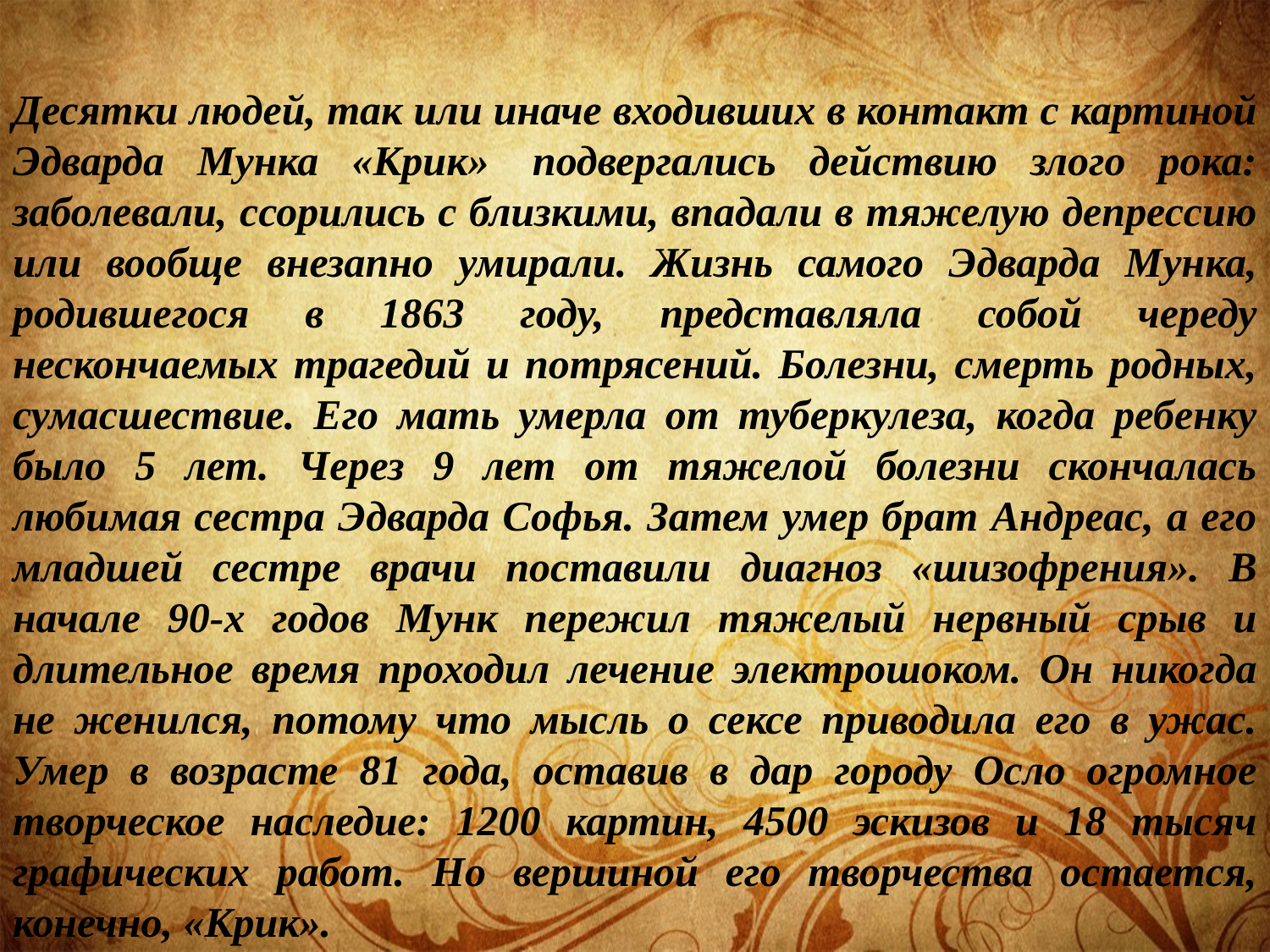

Десятки людей, так или иначе входивших в контакт с картиной Эдварда Мунка «Крик»  подвергались действию злого рока: заболевали, ссорились с близкими, впадали в тяжелую депрессию или вообще внезапно умирали. Жизнь самого Эдварда Мунка, родившегося в 1863 году, представляла собой череду нескончаемых трагедий и потрясений. Болезни, смерть родных, сумасшествие. Его мать умерла от туберкулеза, когда ребенку было 5 лет. Через 9 лет от тяжелой болезни скончалась любимая сестра Эдварда Софья. Затем умер брат Андреас, а его младшей сестре врачи поставили диагноз «шизофрения». В начале 90-х годов Мунк пережил тяжелый нервный срыв и длительное время проходил лечение электрошоком. Он никогда не женился, потому что мысль о сексе приводила его в ужас. Умер в возрасте 81 года, оставив в дар городу Осло огромное творческое наследие: 1200 картин, 4500 эскизов и 18 тысяч графических работ. Но вершиной его творчества остается, конечно, «Крик».